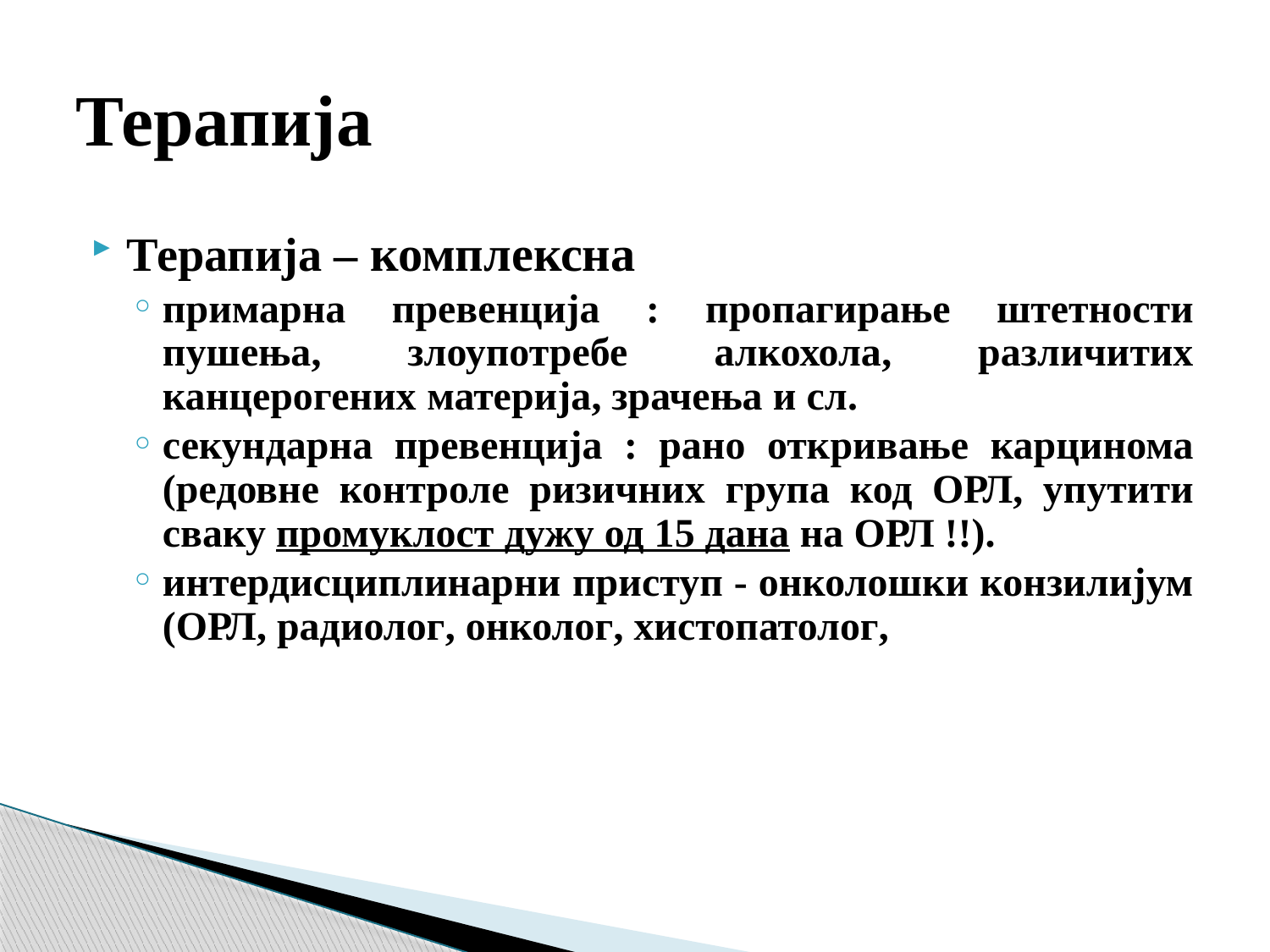

# Терапија
Терапија – комплексна
примарна превенција : пропагирање штетности пушења, злоупотребе алкохола, различитих канцерогених материја, зрачења и сл.
секундарна превенција : рано откривање карцинома (редовне контроле ризичних група код ОРЛ, упутити сваку промуклост дужу од 15 дана на ОРЛ !!).
интердисциплинарни приступ - онколошки конзилијум (ОРЛ, радиолог, онколог, хистопатолог,